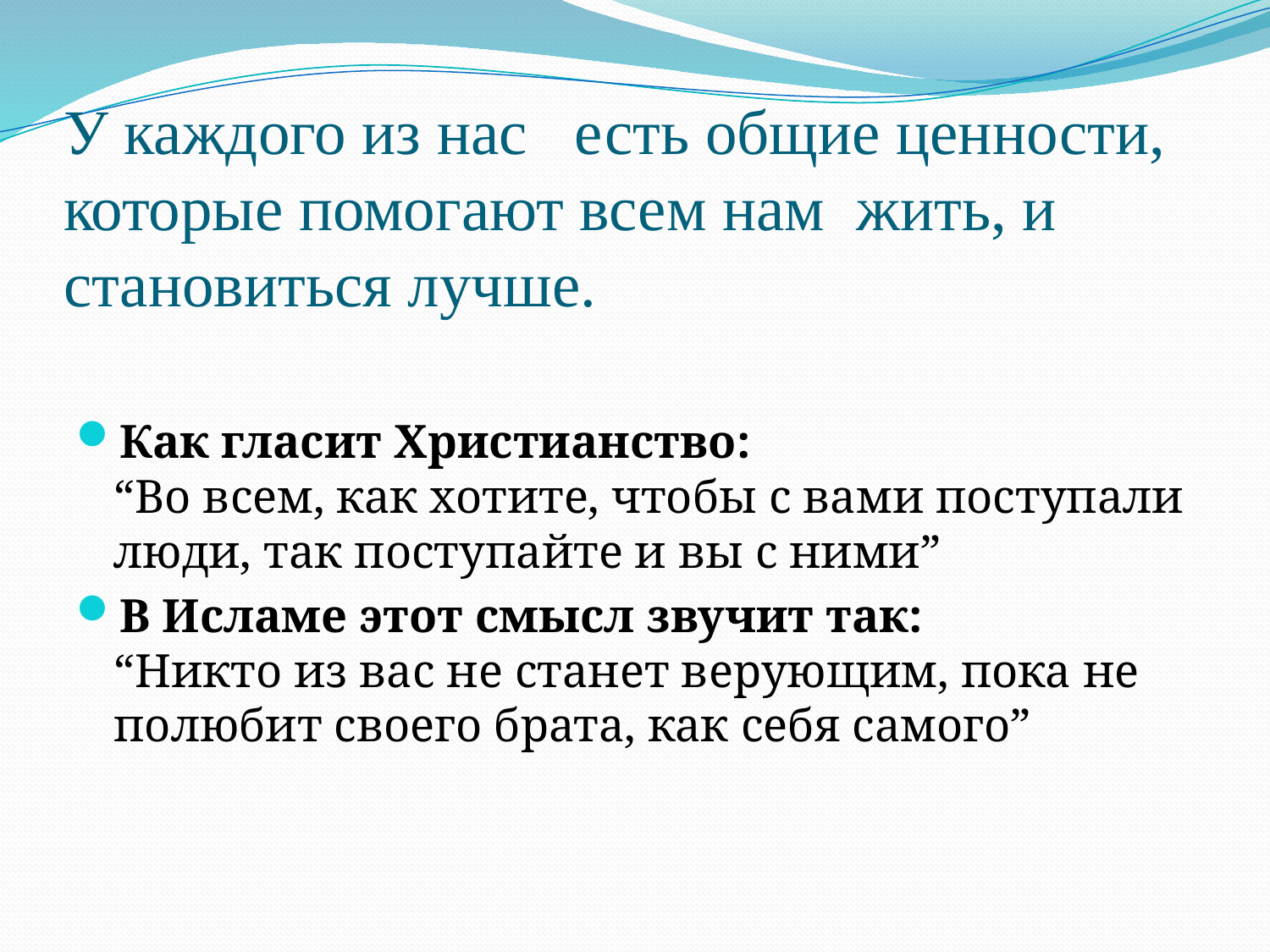

# У каждого из нас   есть общие ценности, которые помогают всем нам  жить, и становиться лучше.
Как гласит Христианство:
“Во всем, как хотите, чтобы с вами поступали люди, так поступайте и вы с ними”
В Исламе этот смысл звучит так:
“Никто из вас не станет верующим, пока не полюбит своего брата, как себя самого”